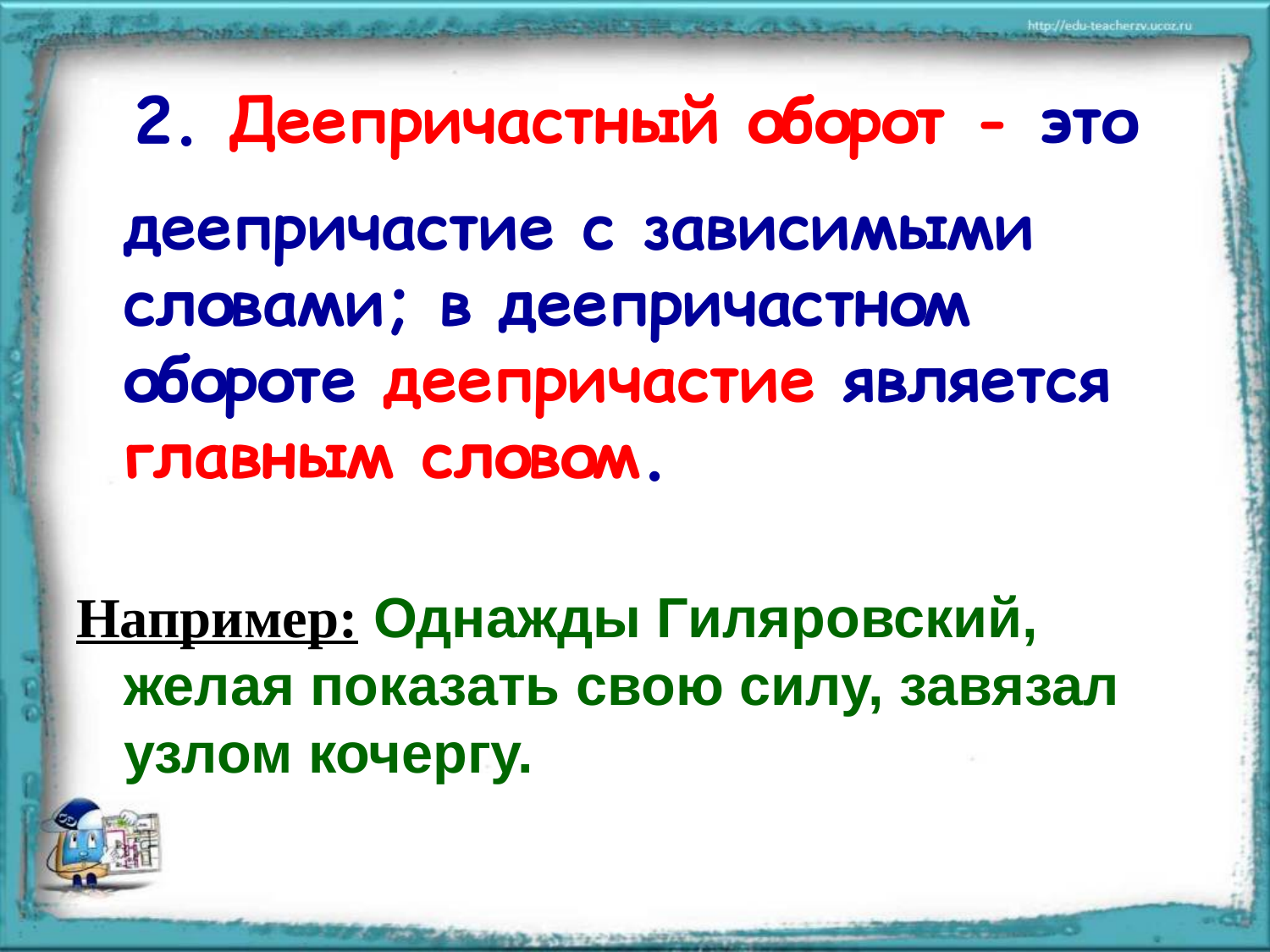

# 2. Деепричастный оборот - это
	деепричастие с зависимыми словами; в деепричастном обороте деепричастие является главным словом.

Например: Однажды Гиляровский, желая показать свою силу, завязал узлом кочергу.